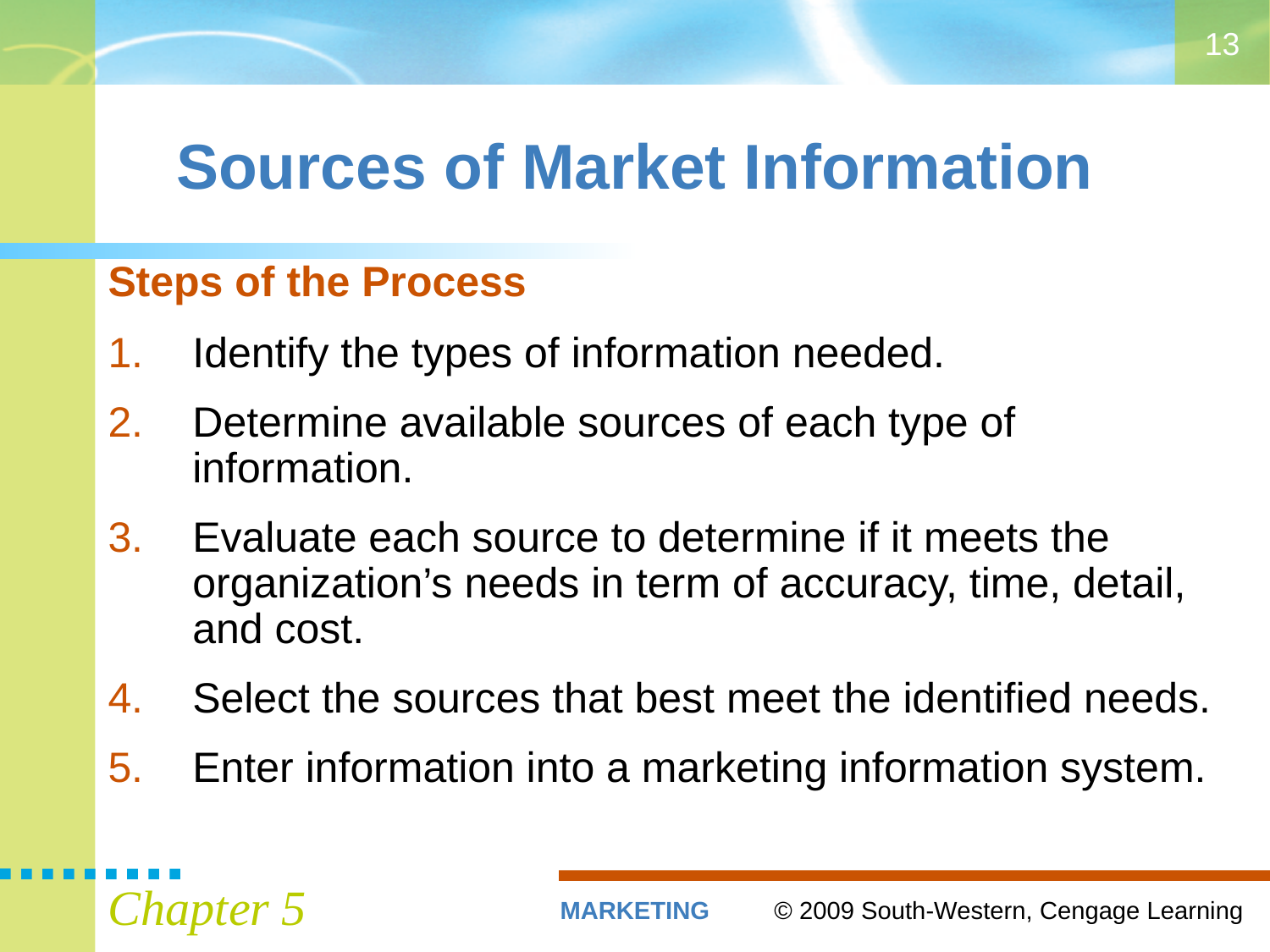

13
# Sources of Market Information
Steps of the Process
Identify the types of information needed.
Determine available sources of each type of information.
Evaluate each source to determine if it meets the organization’s needs in term of accuracy, time, detail, and cost.
Select the sources that best meet the identified needs.
Enter information into a marketing information system.
Chapter 5